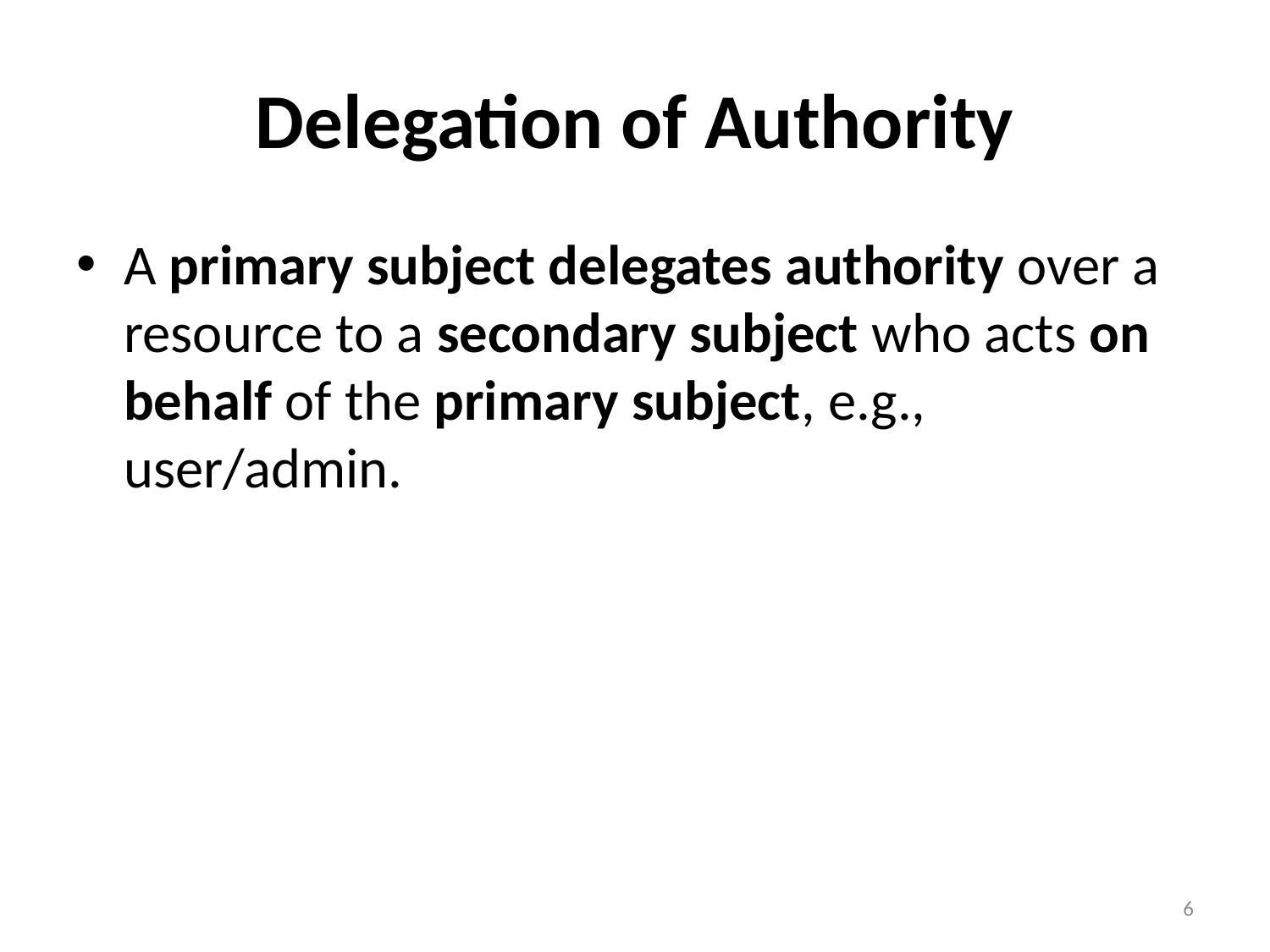

# Delegation of Authority
A primary subject delegates authority over a resource to a secondary subject who acts on behalf of the primary subject, e.g., user/admin.
6